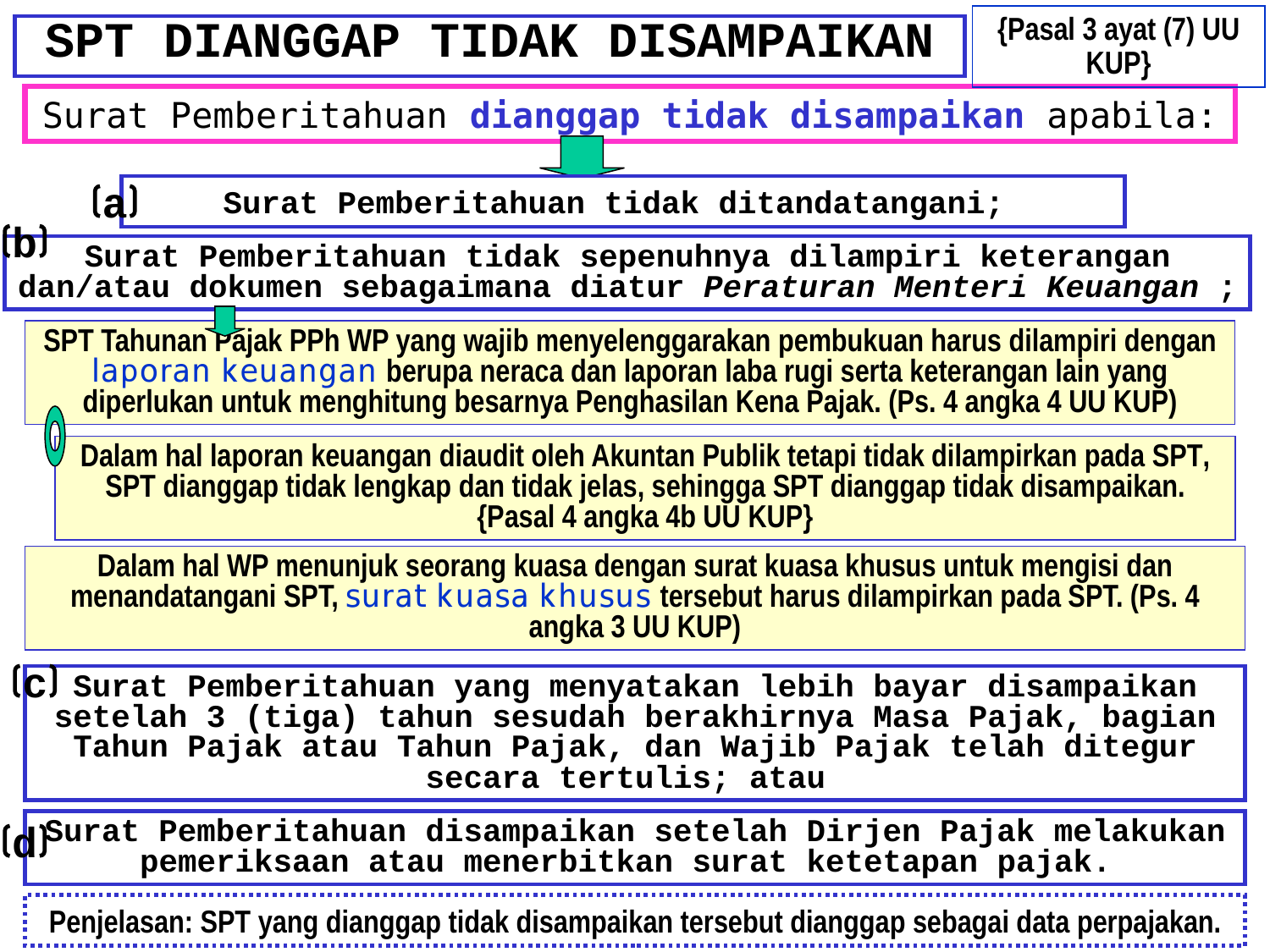

{Pasal 3 ayat (7) UU KUP}
# SPT DIANGGAP TIDAK DISAMPAIKAN
Surat Pemberitahuan dianggap tidak disampaikan apabila:

Surat Pemberitahuan tidak ditandatangani;
a
b
Surat Pemberitahuan tidak sepenuhnya dilampiri keterangan dan/atau dokumen sebagaimana diatur Peraturan Menteri Keuangan ;

SPT Tahunan Pajak PPh WP yang wajib menyelenggarakan pembukuan harus dilampiri dengan laporan keuangan berupa neraca dan laporan laba rugi serta keterangan lain yang diperlukan untuk menghitung besarnya Penghasilan Kena Pajak. (Ps. 4 angka 4 UU KUP)

Dalam hal laporan keuangan diaudit oleh Akuntan Publik tetapi tidak dilampirkan pada SPT, SPT dianggap tidak lengkap dan tidak jelas, sehingga SPT dianggap tidak disampaikan. {Pasal 4 angka 4b UU KUP}
Dalam hal WP menunjuk seorang kuasa dengan surat kuasa khusus untuk mengisi dan menandatangani SPT, surat kuasa khusus tersebut harus dilampirkan pada SPT. (Ps. 4 angka 3 UU KUP)
c
Surat Pemberitahuan yang menyatakan lebih bayar disampaikan setelah 3 (tiga) tahun sesudah berakhirnya Masa Pajak, bagian Tahun Pajak atau Tahun Pajak, dan Wajib Pajak telah ditegur secara tertulis; atau
Surat Pemberitahuan disampaikan setelah Dirjen Pajak melakukan pemeriksaan atau menerbitkan surat ketetapan pajak.
d
Penjelasan: SPT yang dianggap tidak disampaikan tersebut dianggap sebagai data perpajakan.